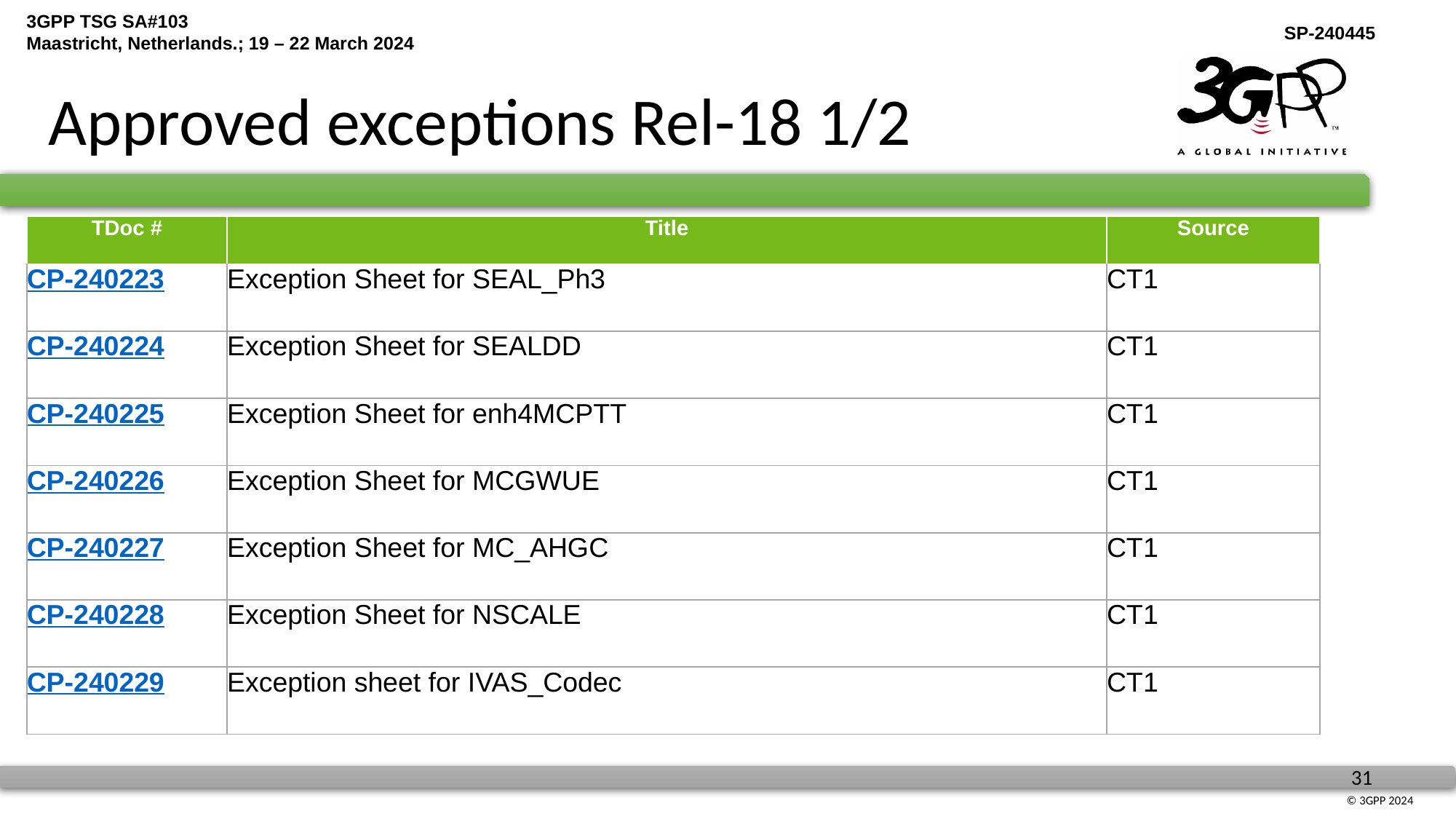

# Approved exceptions Rel-18 1/2
| TDoc # | Title | Source |
| --- | --- | --- |
| CP-240223 | Exception Sheet for SEAL\_Ph3 | CT1 |
| CP-240224 | Exception Sheet for SEALDD | CT1 |
| CP-240225 | Exception Sheet for enh4MCPTT | CT1 |
| CP-240226 | Exception Sheet for MCGWUE | CT1 |
| CP-240227 | Exception Sheet for MC\_AHGC | CT1 |
| CP-240228 | Exception Sheet for NSCALE | CT1 |
| CP-240229 | Exception sheet for IVAS\_Codec | CT1 |